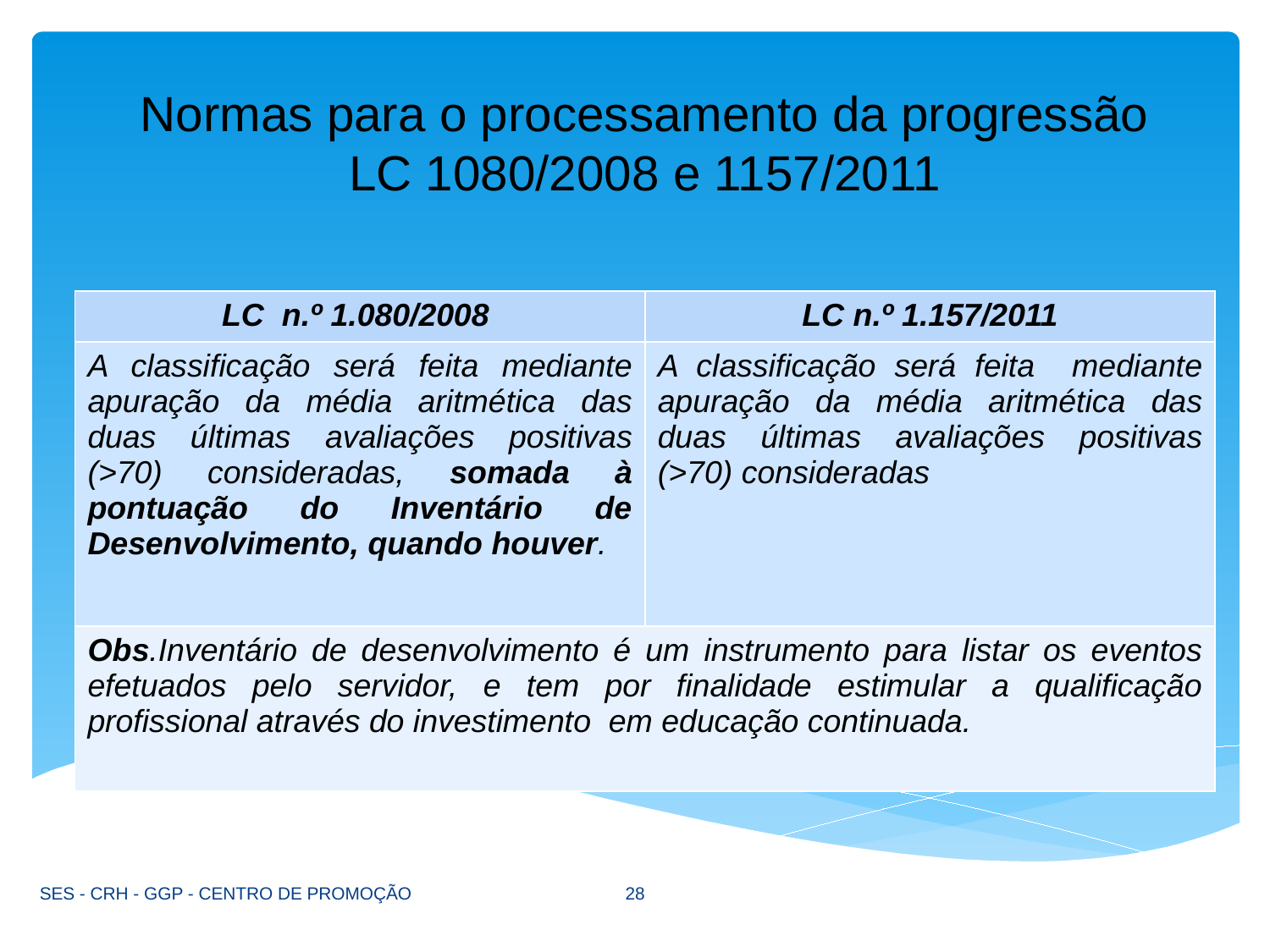

Normas para o processamento da progressão
LC 1080/2008 e 1157/2011

| LC n.º 1.080/2008 | LC n.º 1.157/2011 |
| --- | --- |
| A classificação será feita mediante apuração da média aritmética das duas últimas avaliações positivas (>70) consideradas, somada à pontuação do Inventário de Desenvolvimento, quando houver. | A classificação será feita mediante apuração da média aritmética das duas últimas avaliações positivas (>70) consideradas |
| Obs.Inventário de desenvolvimento é um instrumento para listar os eventos efetuados pelo servidor, e tem por finalidade estimular a qualificação profissional através do investimento em educação continuada. |  |
28
SES - CRH - GGP - CENTRO DE PROMOÇÃO